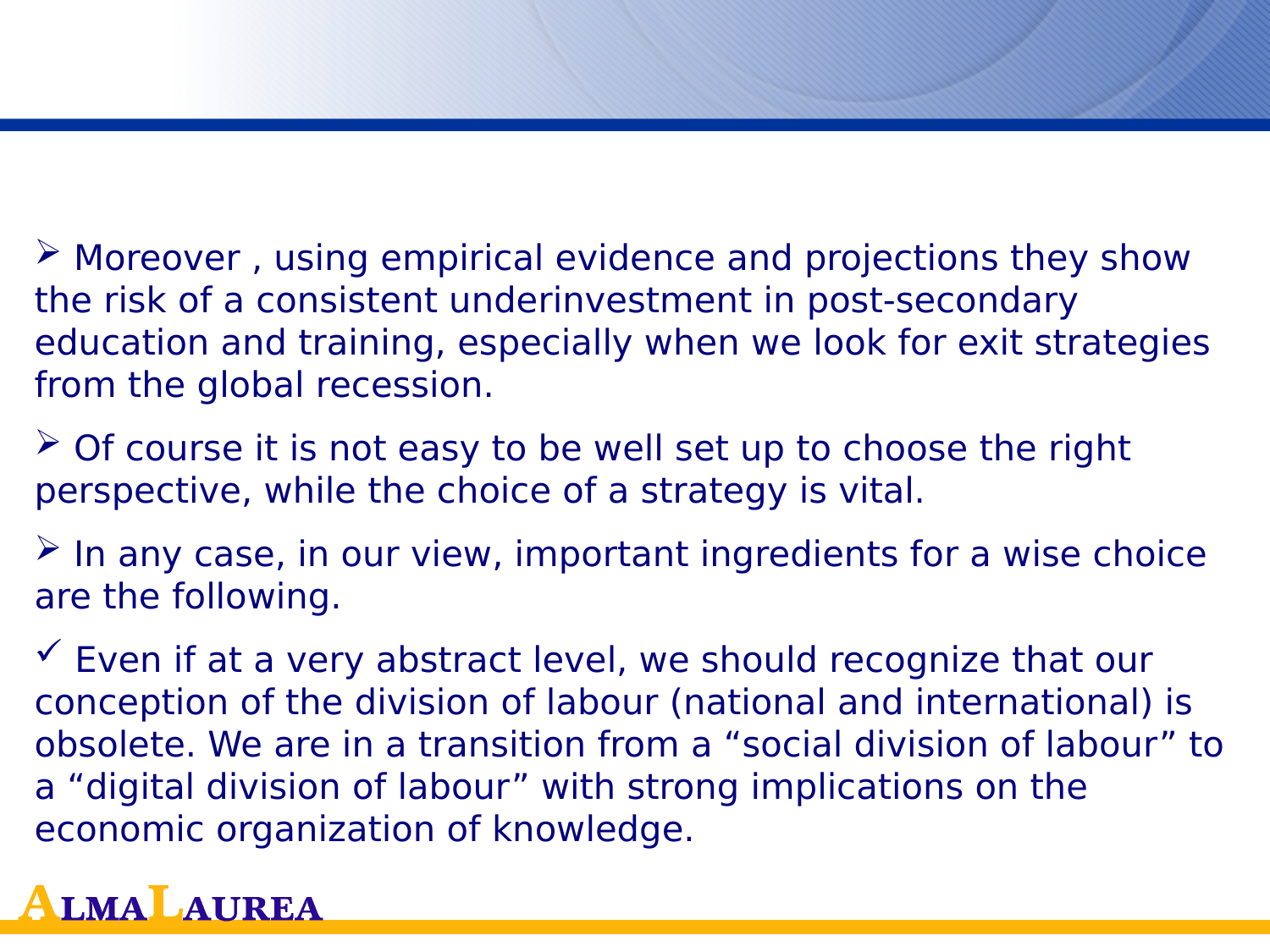

#
 Moreover , using empirical evidence and projections they show the risk of a consistent underinvestment in post-secondary education and training, especially when we look for exit strategies from the global recession.
 Of course it is not easy to be well set up to choose the right perspective, while the choice of a strategy is vital.
 In any case, in our view, important ingredients for a wise choice are the following.
 Even if at a very abstract level, we should recognize that our conception of the division of labour (national and international) is obsolete. We are in a transition from a “social division of labour” to a “digital division of labour” with strong implications on the economic organization of knowledge.